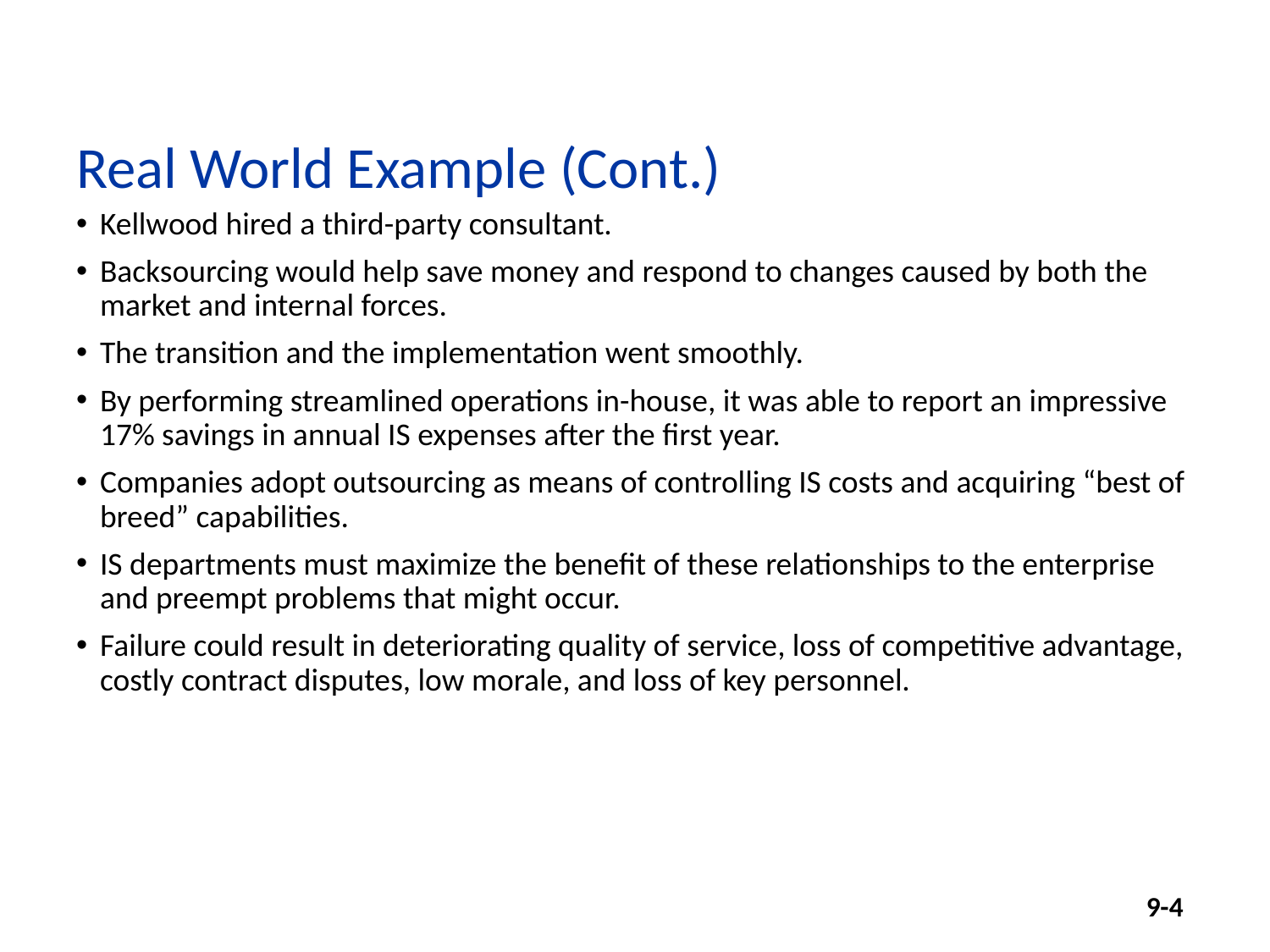

# Real World Example (Cont.)
Kellwood hired a third-party consultant.
Backsourcing would help save money and respond to changes caused by both the market and internal forces.
The transition and the implementation went smoothly.
By performing streamlined operations in-house, it was able to report an impressive 17% savings in annual IS expenses after the first year.
Companies adopt outsourcing as means of controlling IS costs and acquiring “best of breed” capabilities.
IS departments must maximize the benefit of these relationships to the enterprise and preempt problems that might occur.
Failure could result in deteriorating quality of service, loss of competitive advantage, costly contract disputes, low morale, and loss of key personnel.